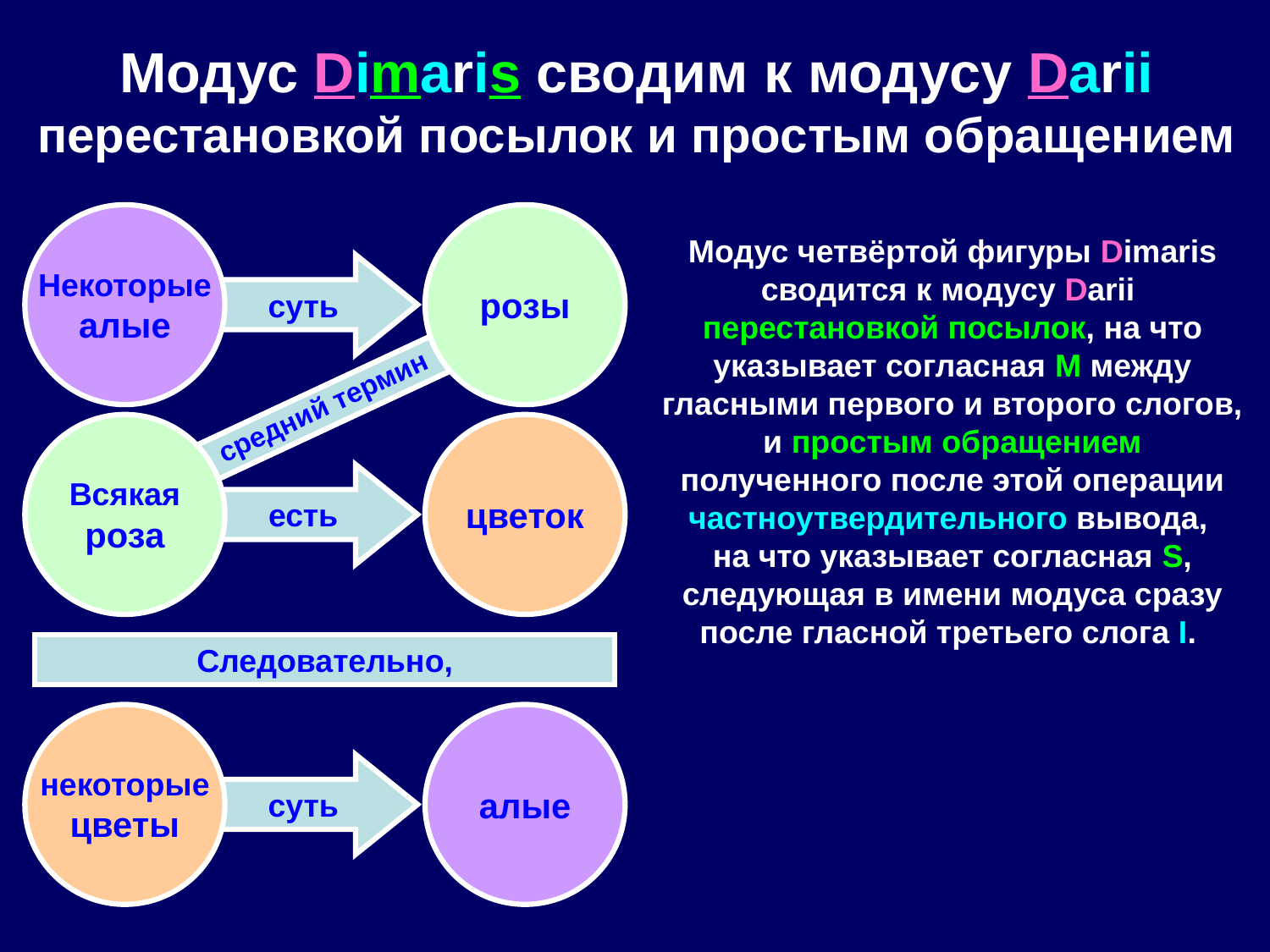

Модус Dimaris сводим к модусу Darii
перестановкой посылок и простым обращением
Некоторые
алые
розы
Модус четвёртой фигуры Dimaris сводится к модусу Darii
перестановкой посылок, на что указывает согласная M между гласными первого и второго слогов,
и простым обращением полученного после этой операции частноутвердительного вывода,
на что указывает согласная S, следующая в имени модуса сразу после гласной третьего слога I.
суть
есть
 средний термин
Всякая
роза
цветок
есть
Следовательно,
некоторые
цветы
алые
суть